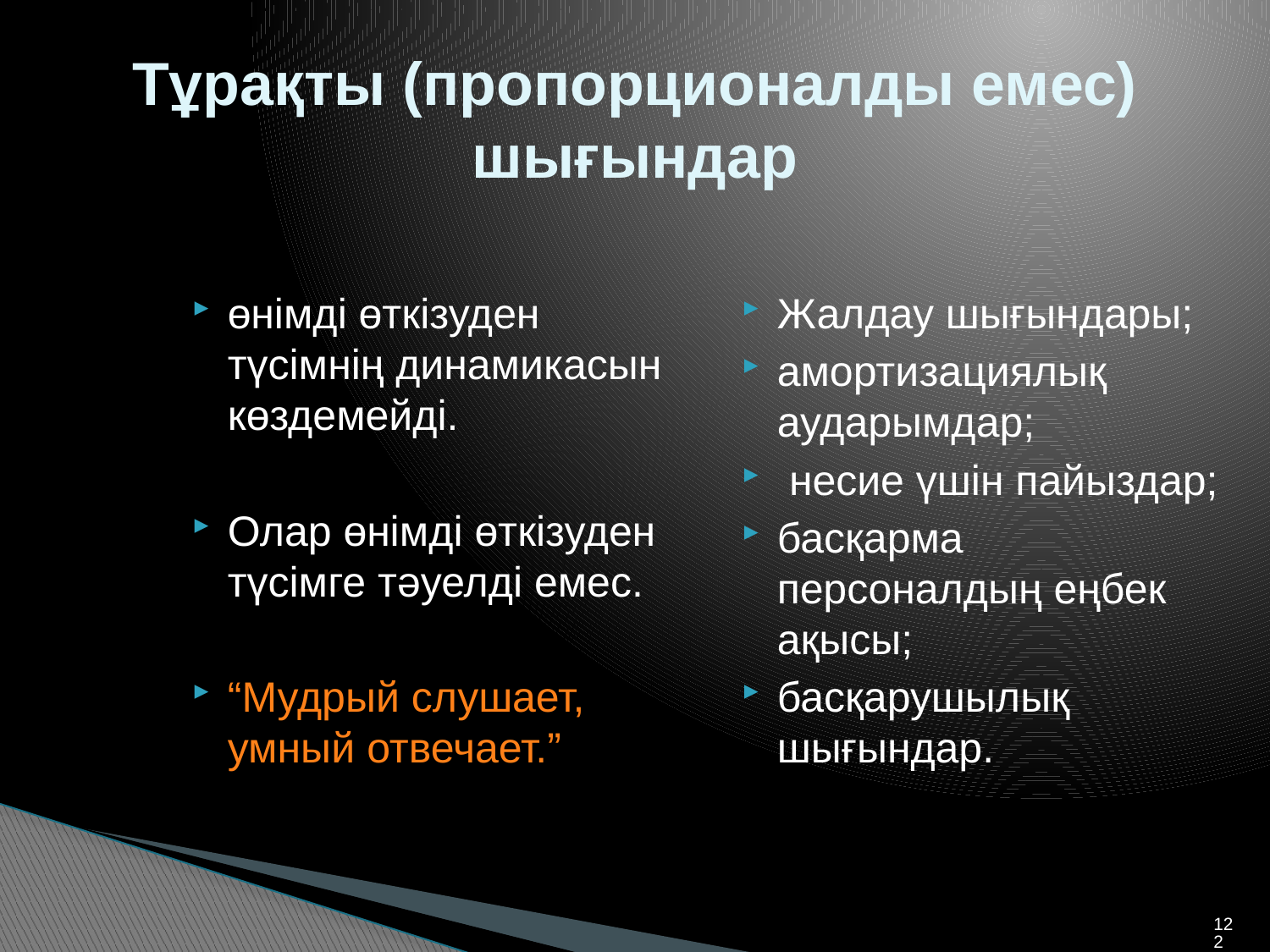

# Тұрақты (пропорционалды емес) шығындар
өнімді өткізуден түсімнің динамикасын көздемейді.

Олар өнімді өткізуден түсімге тәуелді емес.

“Мудрый слушает, умный отвечает.”
Жалдау шығындары;
амортизациялық аударымдар;
 несие үшін пайыздар;
басқарма персоналдың еңбек ақысы;
басқарушылық шығындар.
122